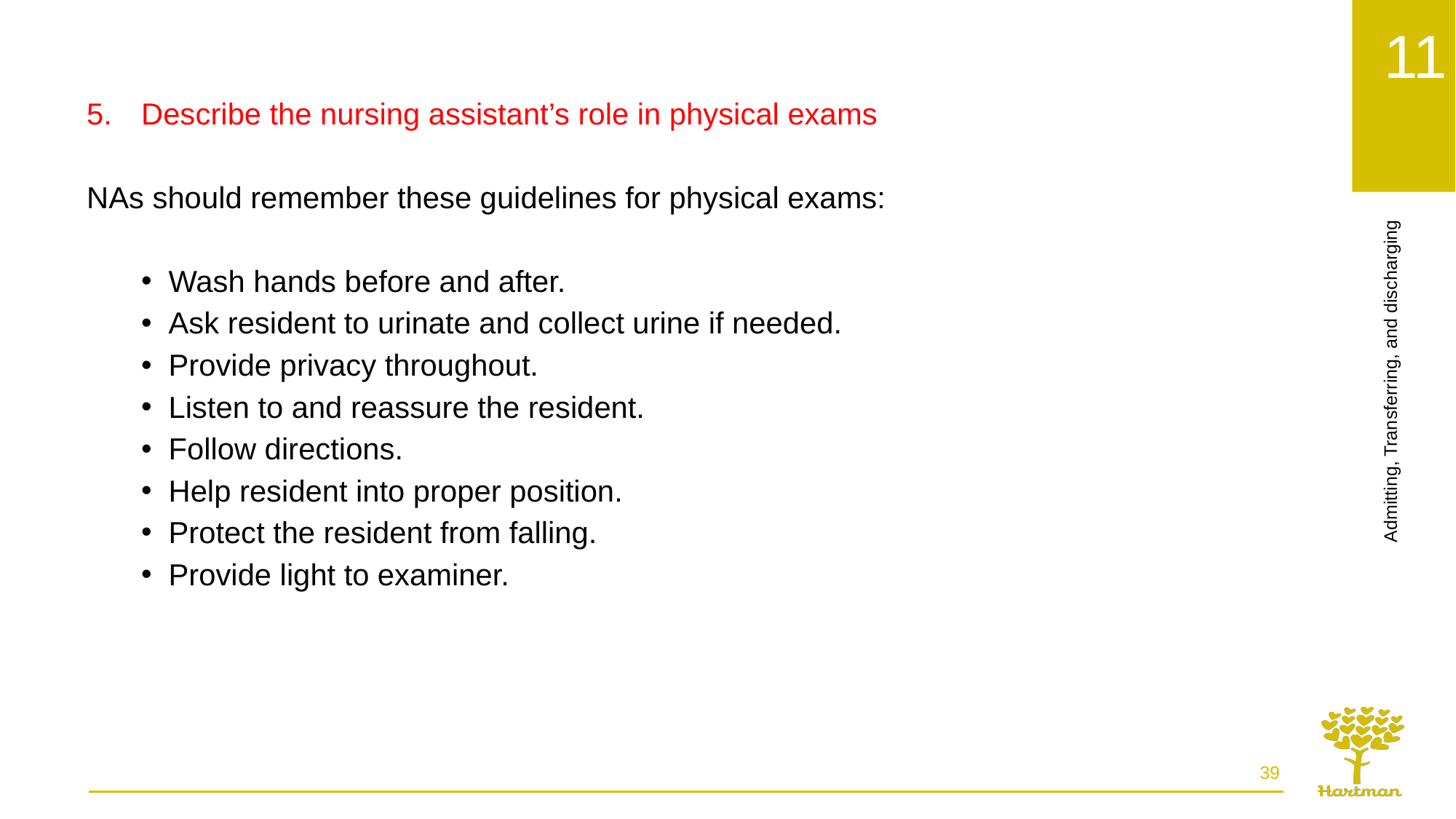

Describe the nursing assistant’s role in physical exams

NAs should remember these guidelines for physical exams:

Wash hands before and after.
Ask resident to urinate and collect urine if needed.
Provide privacy throughout.
Listen to and reassure the resident.
Follow directions.
Help resident into proper position.
Protect the resident from falling.
Provide light to examiner.

39